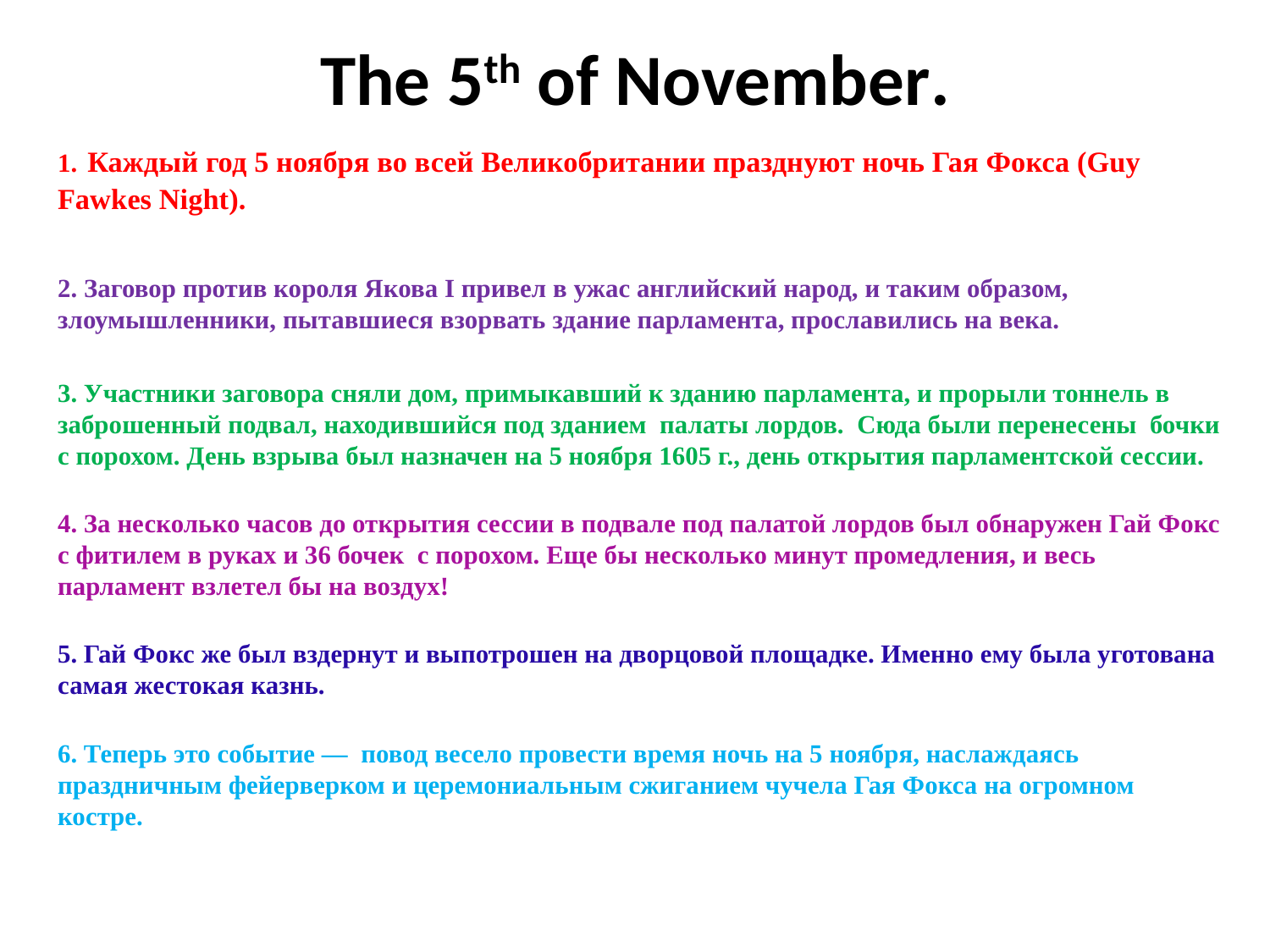

# The 5th of November.
1. Каждый год 5 ноября во всей Великобритании празднуют ночь Гая Фокса (Guy Fawkes Night).
2. Заговор против короля Якова I привел в ужас английский народ, и таким образом,  злоумышленники, пытавшиеся взорвать здание парламента, прославились на века.

3. Участники заговора сняли дом, примыкавший к зданию парламента, и прорыли тоннель в заброшенный подвал, находившийся под зданием  палаты лордов.  Сюда были перенесены  бочки с порохом. День взрыва был назначен на 5 ноября 1605 г., день открытия парламентской сессии.
4. За несколько часов до открытия сессии в подвале под палатой лордов был обнаружен Гай Фокс с фитилем в руках и 36 бочек  с порохом. Еще бы несколько минут промедления, и весь парламент взлетел бы на воздух!
5. Гай Фокс же был вздернут и выпотрошен на дворцовой площадке. Именно ему была уготована самая жестокая казнь.
6. Теперь это событие —  повод весело провести время ночь на 5 ноября, наслаждаясь праздничным фейерверком и церемониальным сжиганием чучела Гая Фокса на огромном костре.